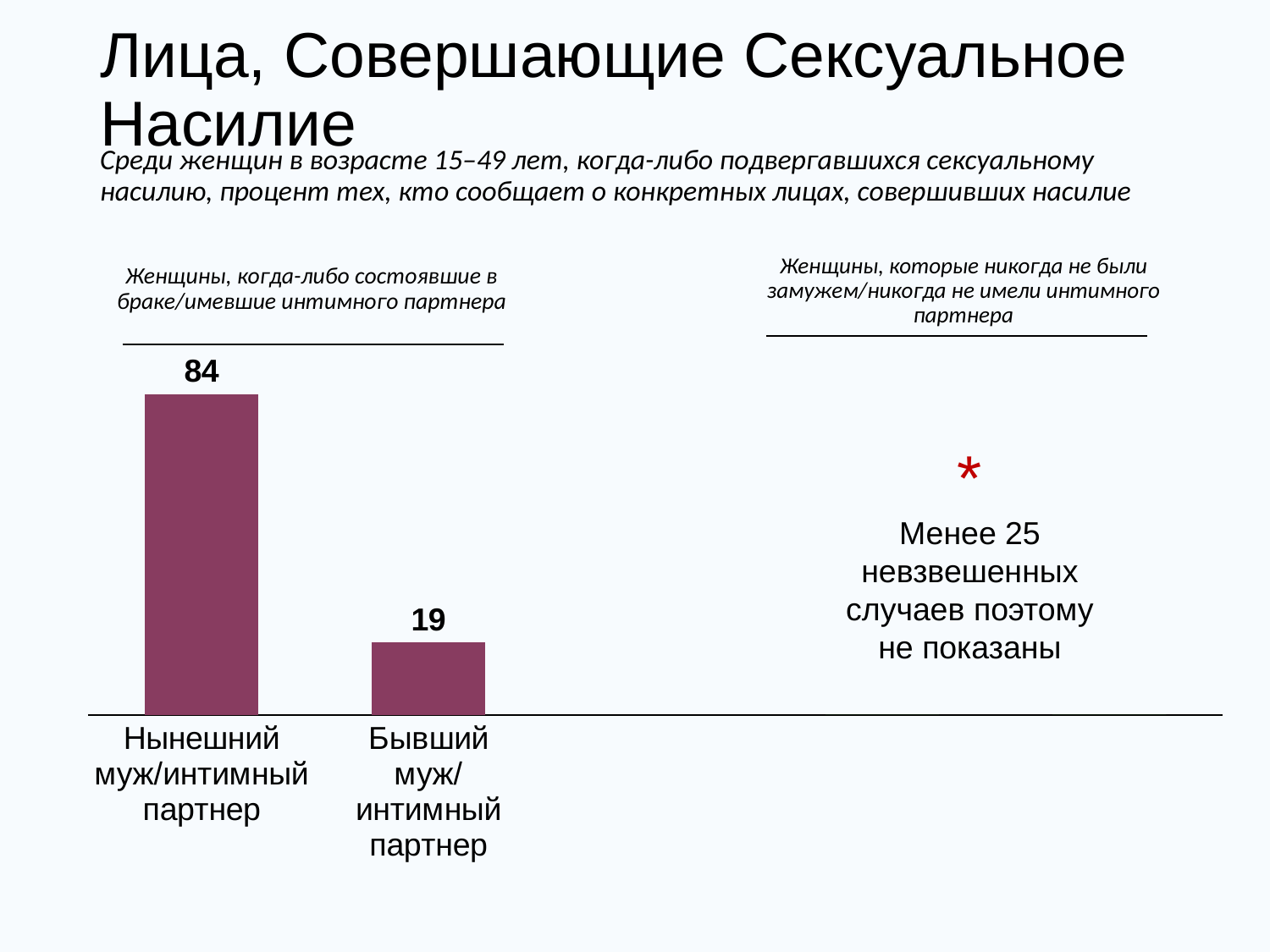

# Лица, Совершающие Сексуальное Насилие
Среди женщин в возрасте 15–49 лет, когда-либо подвергавшихся сексуальному насилию, процент тех, кто сообщает о конкретных лицах, совершивших насилие
Женщины, которые никогда не были замужем/никогда не имели интимного партнера
Женщины, когда-либо состоявшие в браке/имевшие интимного партнера

### Chart

| Category | Нынешний муж/интимный партнер |
|---|---|
| Нынешний муж/интимный партнер | 84.0 |
| Бывший муж/интимный партнер | 19.0 |
*
Менее 25 невзвешенных случаев поэтому не показаны